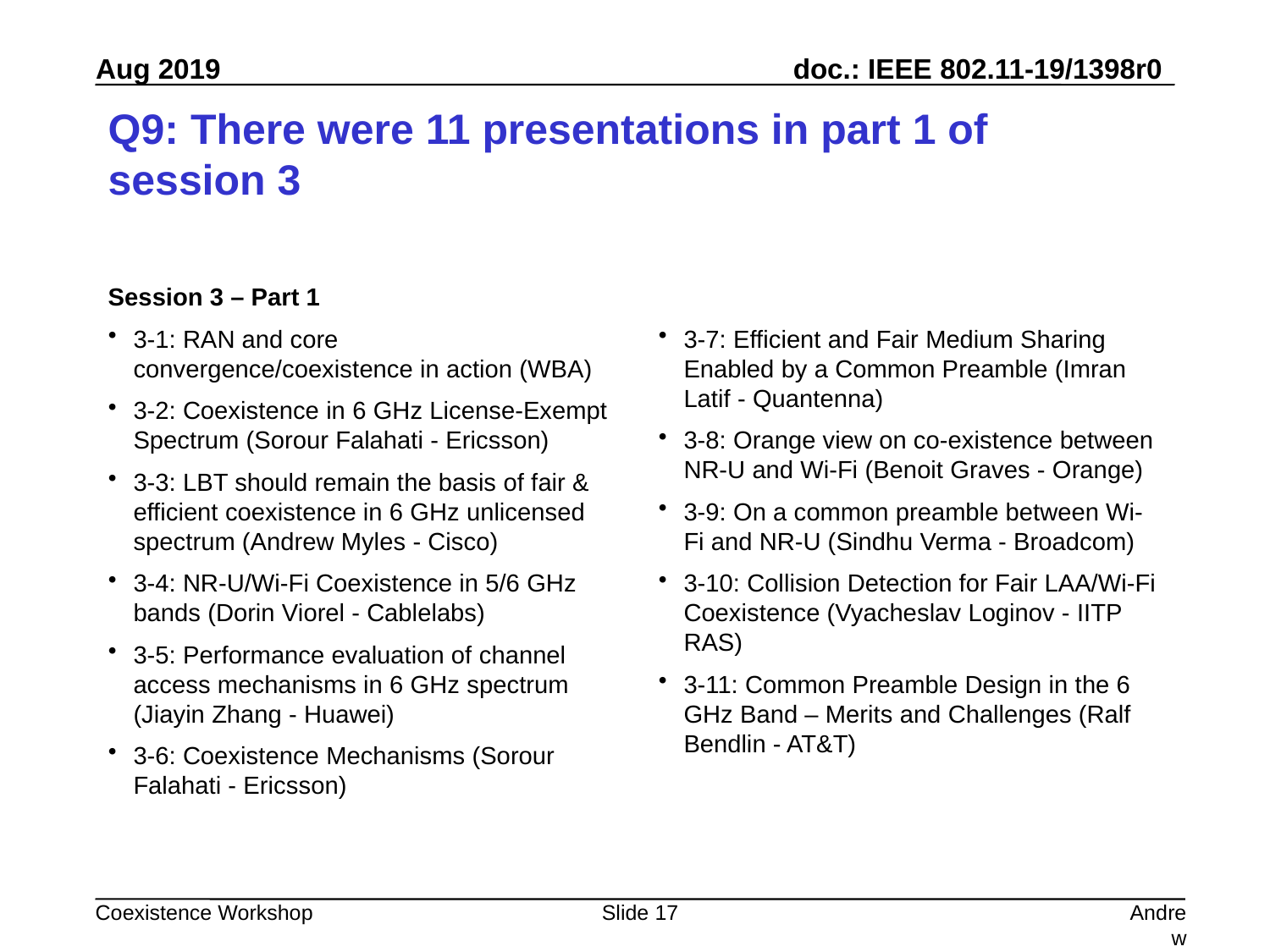

# Q9: There were 11 presentations in part 1 of session 3
Session 3 – Part 1
3-1: RAN and core convergence/coexistence in action (WBA)
3-2: Coexistence in 6 GHz License-Exempt Spectrum (Sorour Falahati - Ericsson)
3-3: LBT should remain the basis of fair & efficient coexistence in 6 GHz unlicensed spectrum (Andrew Myles - Cisco)
3-4: NR-U/Wi-Fi Coexistence in 5/6 GHz bands (Dorin Viorel - Cablelabs)
3-5: Performance evaluation of channel access mechanisms in 6 GHz spectrum (Jiayin Zhang - Huawei)
3-6: Coexistence Mechanisms (Sorour Falahati - Ericsson)

3-7: Efficient and Fair Medium Sharing Enabled by a Common Preamble (Imran Latif - Quantenna)
3-8: Orange view on co-existence between NR-U and Wi-Fi (Benoit Graves - Orange)
3-9: On a common preamble between Wi-Fi and NR-U (Sindhu Verma - Broadcom)
3-10: Collision Detection for Fair LAA/Wi-Fi Coexistence (Vyacheslav Loginov - IITP RAS)
3-11: Common Preamble Design in the 6 GHz Band – Merits and Challenges (Ralf Bendlin - AT&T)
Slide 17
Andrew Myles, Cisco